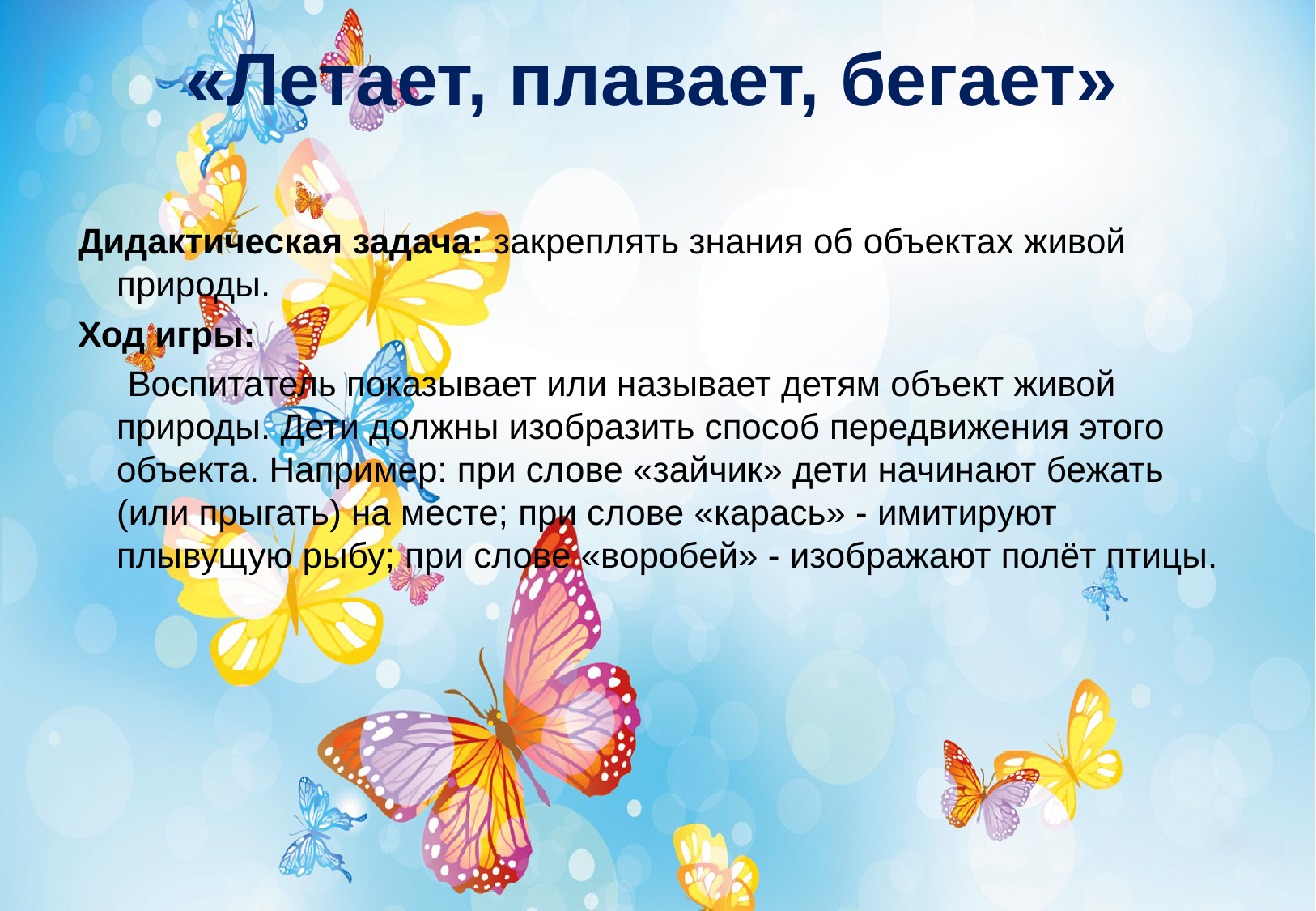

# «Летает, плавает, бегает»
Дидактическая задача: закреплять знания об объектах живой природы.
Ход игры:
     Воспитатель показывает или называет детям объект живой природы. Дети должны изобразить способ передвижения этого объекта. Например: при слове «зайчик» дети начинают бежать (или прыгать) на месте; при слове «карась» - имитируют плывущую рыбу; при слове «воробей» - изображают полёт птицы.